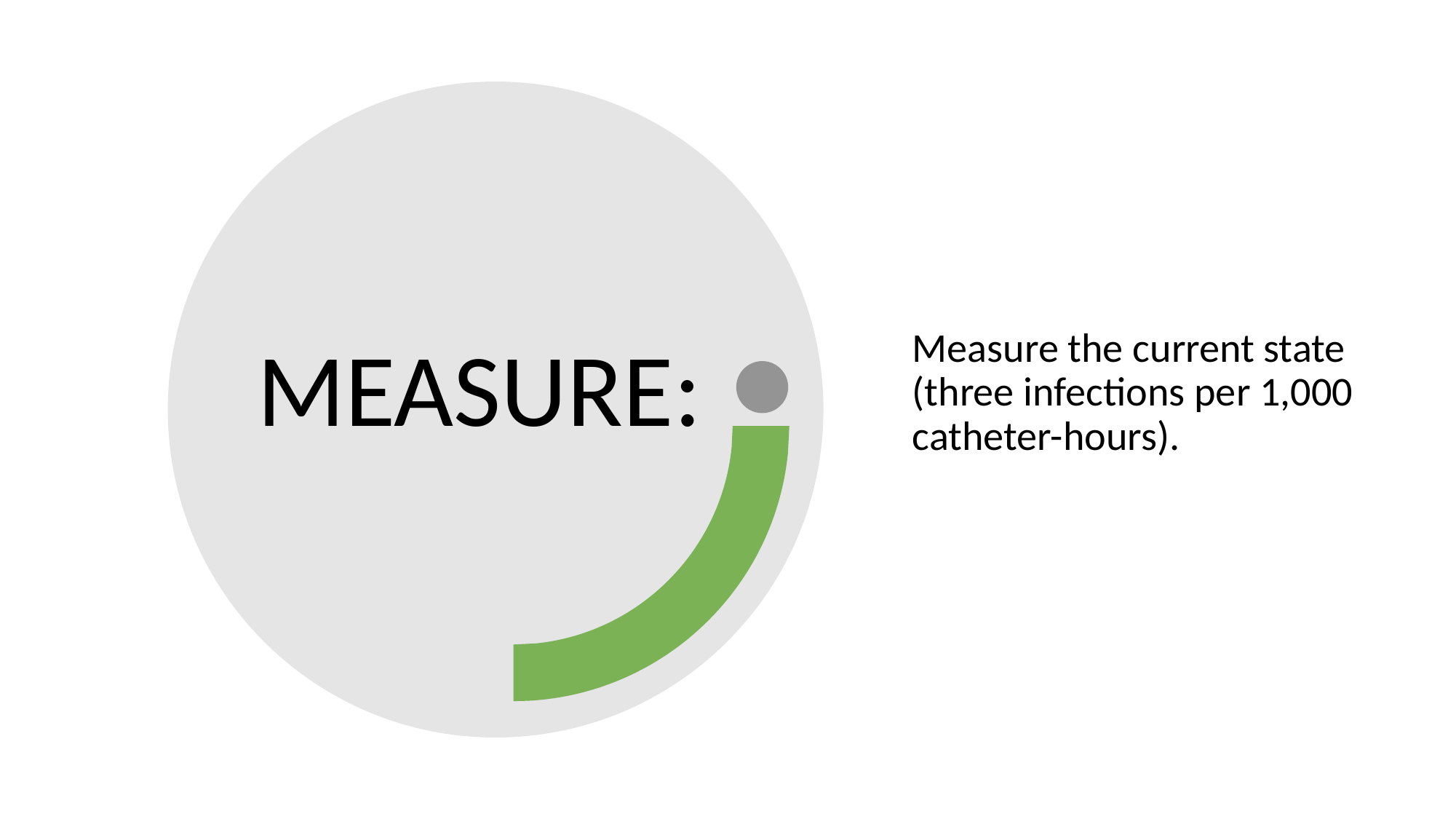

# MEASURE:
Measure the current state (three infections per 1,000 catheter-hours).